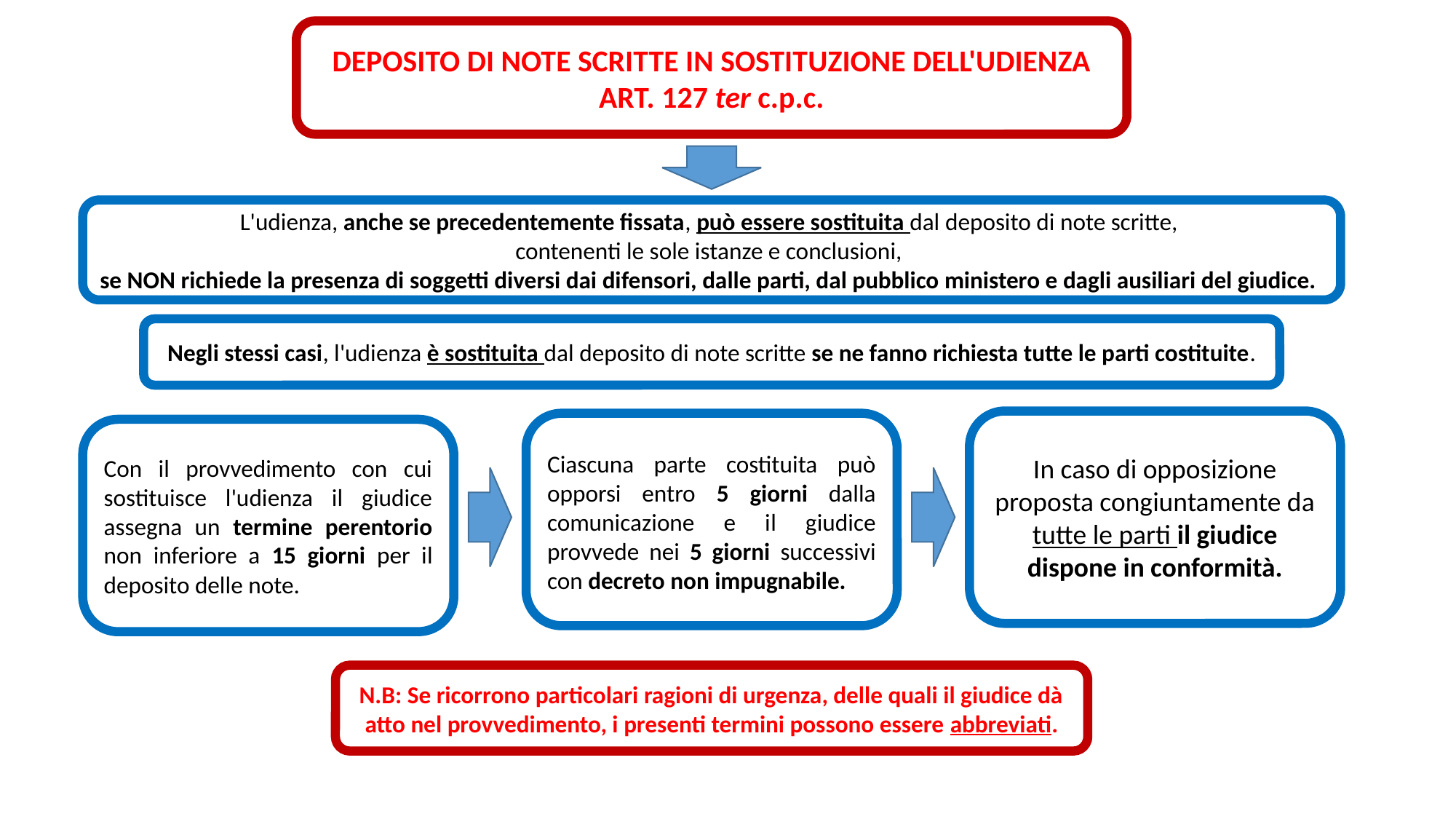

DEPOSITO DI NOTE SCRITTE IN SOSTITUZIONE DELL'UDIENZA
ART. 127 ter c.p.c.

L'udienza, anche se precedentemente fissata, può essere sostituita dal deposito di note scritte,
contenenti le sole istanze e conclusioni,
se NON richiede la presenza di soggetti diversi dai difensori, dalle parti, dal pubblico ministero e dagli ausiliari del giudice.
Negli stessi casi, l'udienza è sostituita dal deposito di note scritte se ne fanno richiesta tutte le parti costituite.
In caso di opposizione proposta congiuntamente da tutte le parti il giudice dispone in conformità.

Ciascuna parte costituita può opporsi entro 5 giorni dalla comunicazione e il giudice provvede nei 5 giorni successivi con decreto non impugnabile.

Con il provvedimento con cui sostituisce l'udienza il giudice assegna un termine perentorio non inferiore a 15 giorni per il deposito delle note.

N.B: Se ricorrono particolari ragioni di urgenza, delle quali il giudice dà atto nel provvedimento, i presenti termini possono essere abbreviati.